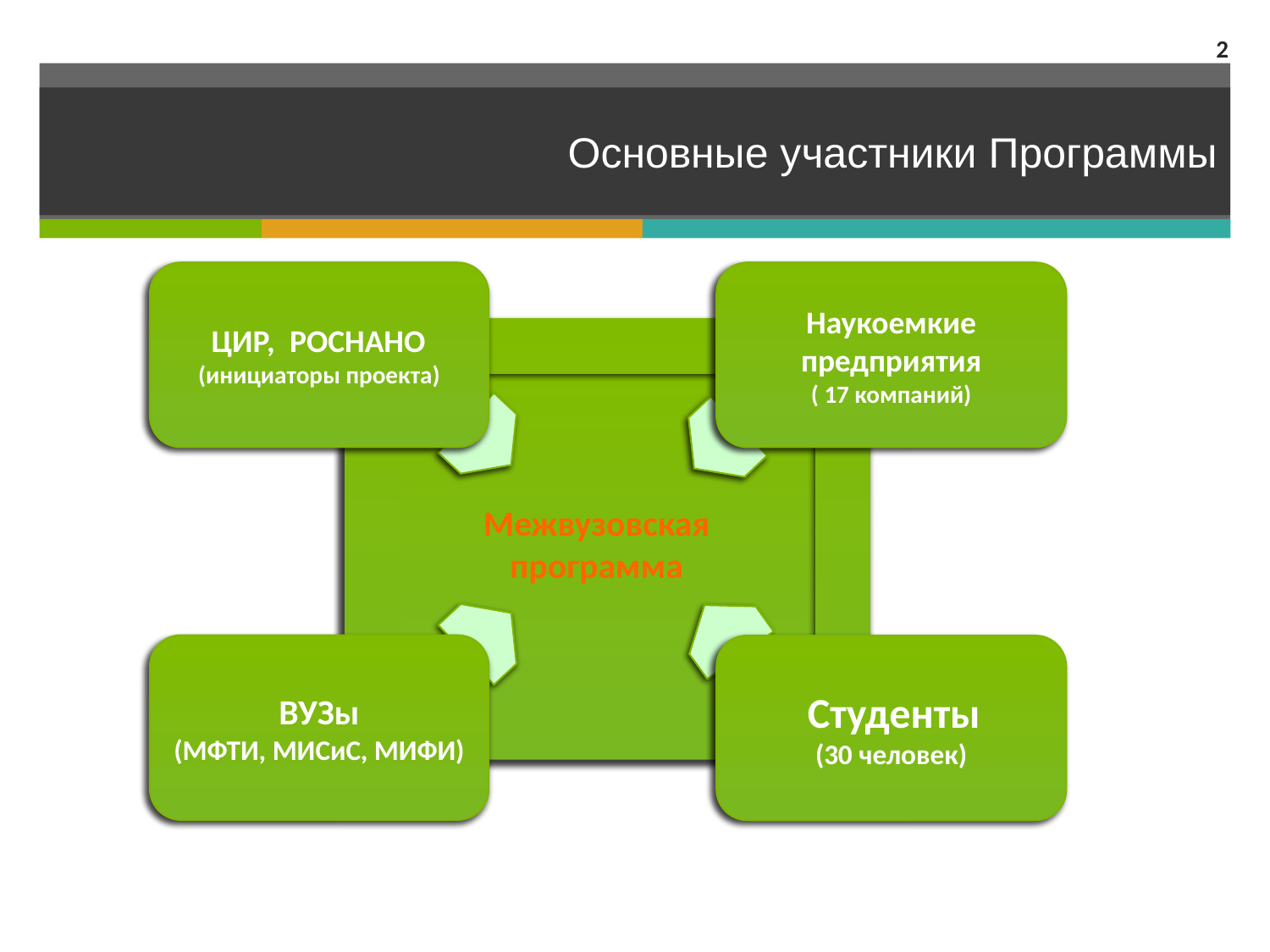

2
# Основные участники Программы
 ЦИР,  РОСНАНО
(инициаторы проекта)
Наукоемкие предприятия
( 17 компаний)

Межвузовская программа

ВУЗы
(МФТИ, МИСиС, МИФИ)
 Студенты
(30 человек)